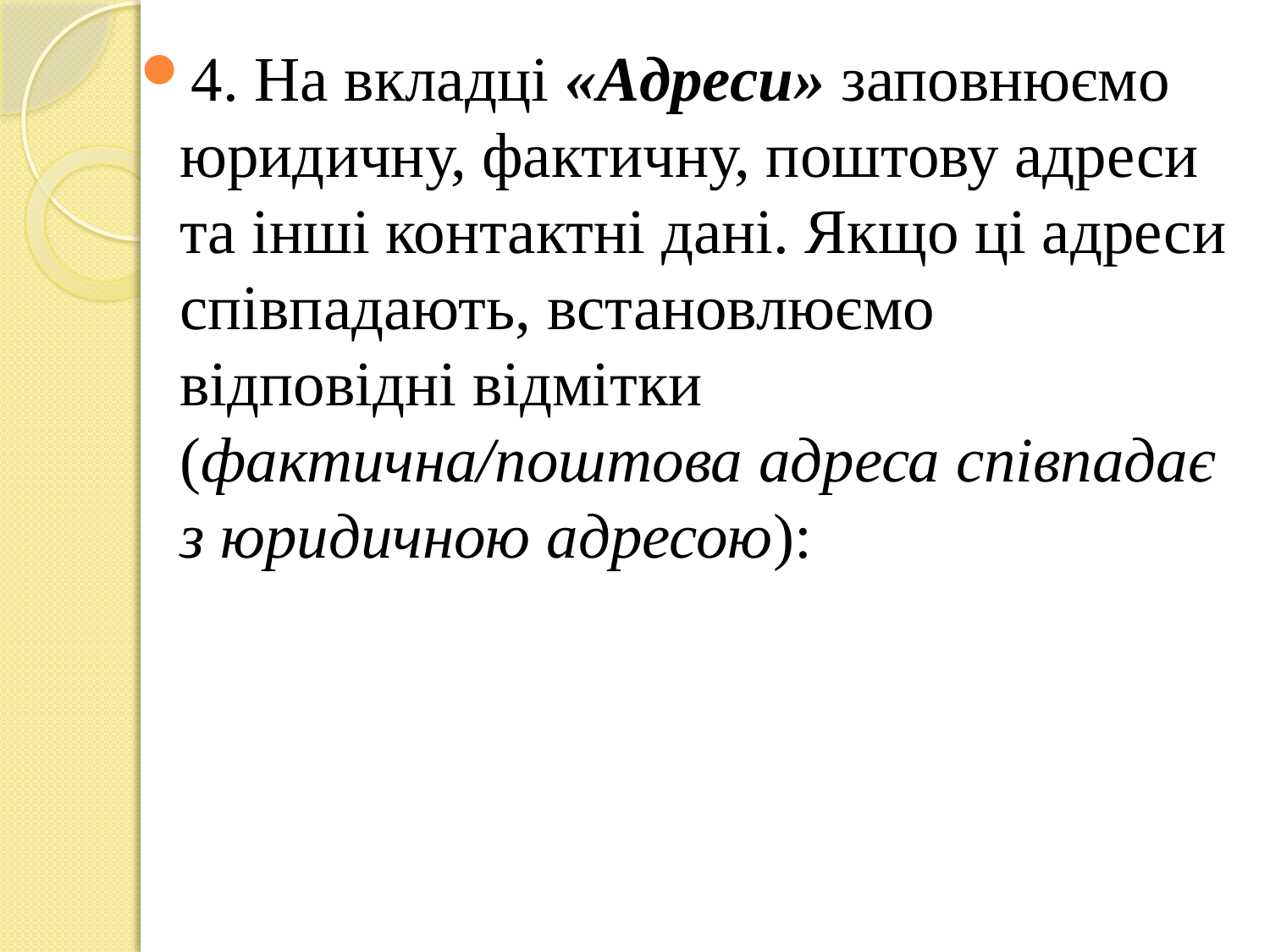

4. На вкладці «Адреси» заповнюємо юридичну, фактичну, поштову адреси та інші контактні дані. Якщо ці адреси співпадають, встановлюємо відповідні відмітки (фактична/поштова адреса співпадає з юридичною адресою):